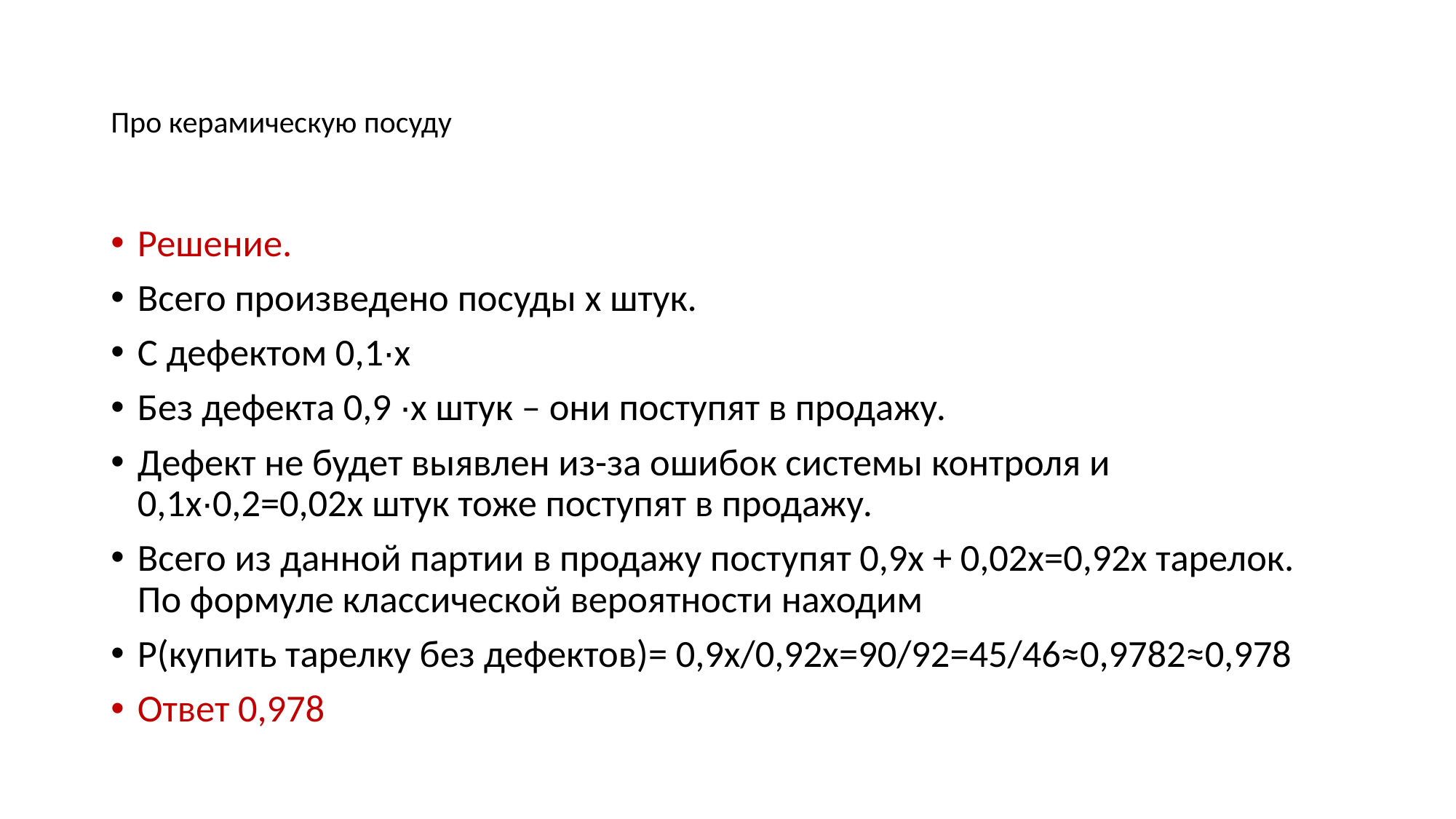

# Про керамическую посуду
Решение.
Всего произведено посуды x штук.
С дефектом 0,1∙х
Без дефекта 0,9 ∙х штук – они поступят в продажу.
Дефект не будет выявлен из-за ошибок системы контроля и 0,1х∙0,2=0,02х штук тоже поступят в продажу.
Всего из данной партии в продажу поступят 0,9х + 0,02х=0,92х тарелок. По формуле классической вероятности находим
Р(купить тарелку без дефектов)= 0,9х/0,92х=90/92=45/46≈0,9782≈0,978
Ответ 0,978